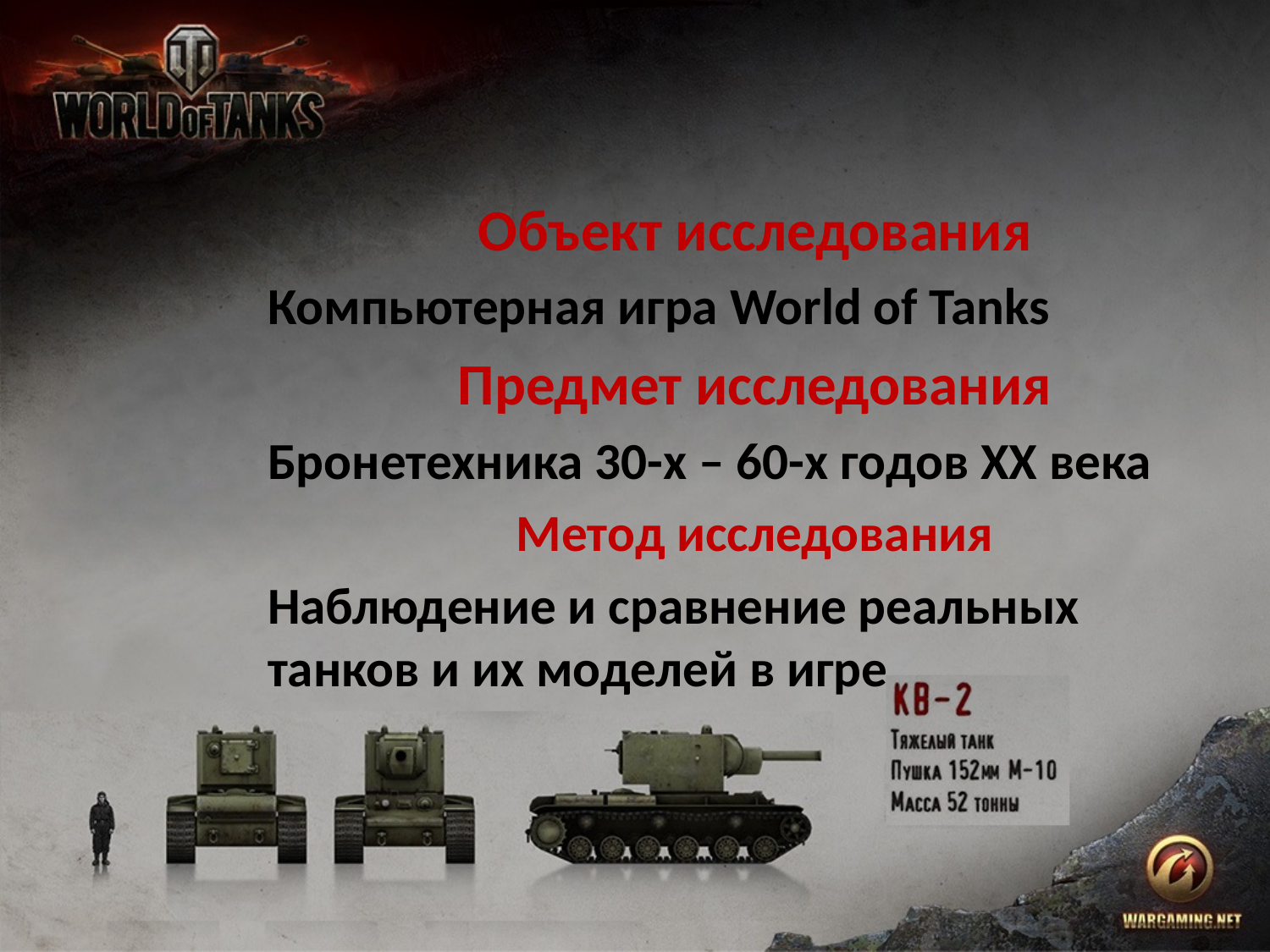

Объект исследования
Компьютерная игра World of Tanks
Предмет исследования
Бронетехника 30-х – 60-х годов ХХ века
Метод исследования
Наблюдение и сравнение реальных танков и их моделей в игре